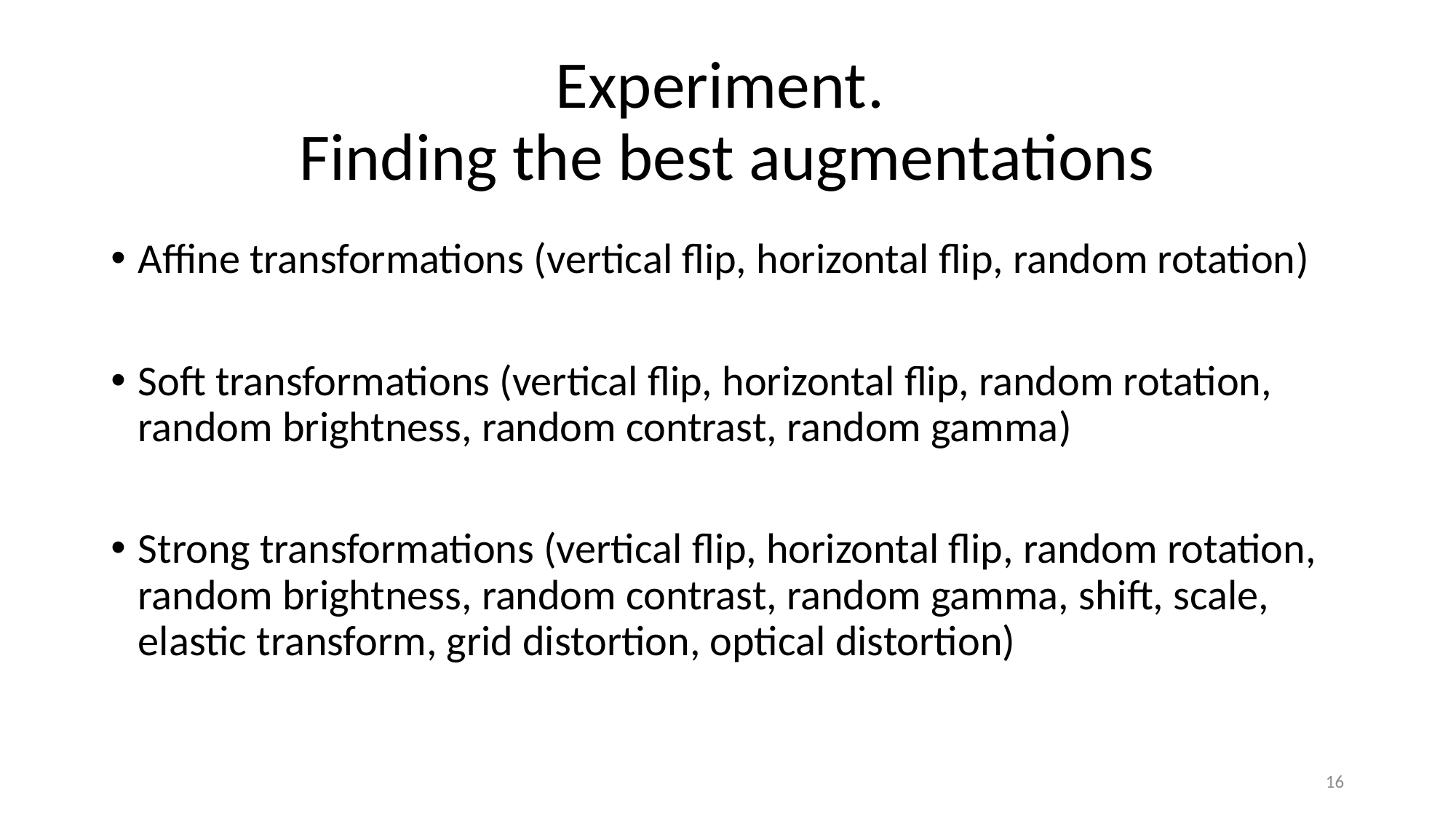

# Experiment. Finding the best augmentations
Affine transformations (vertical flip, horizontal flip, random rotation)

Soft transformations (vertical flip, horizontal flip, random rotation, random brightness, random contrast, random gamma)

Strong transformations (vertical flip, horizontal flip, random rotation, random brightness, random contrast, random gamma, shift, scale, elastic transform, grid distortion, optical distortion)
16